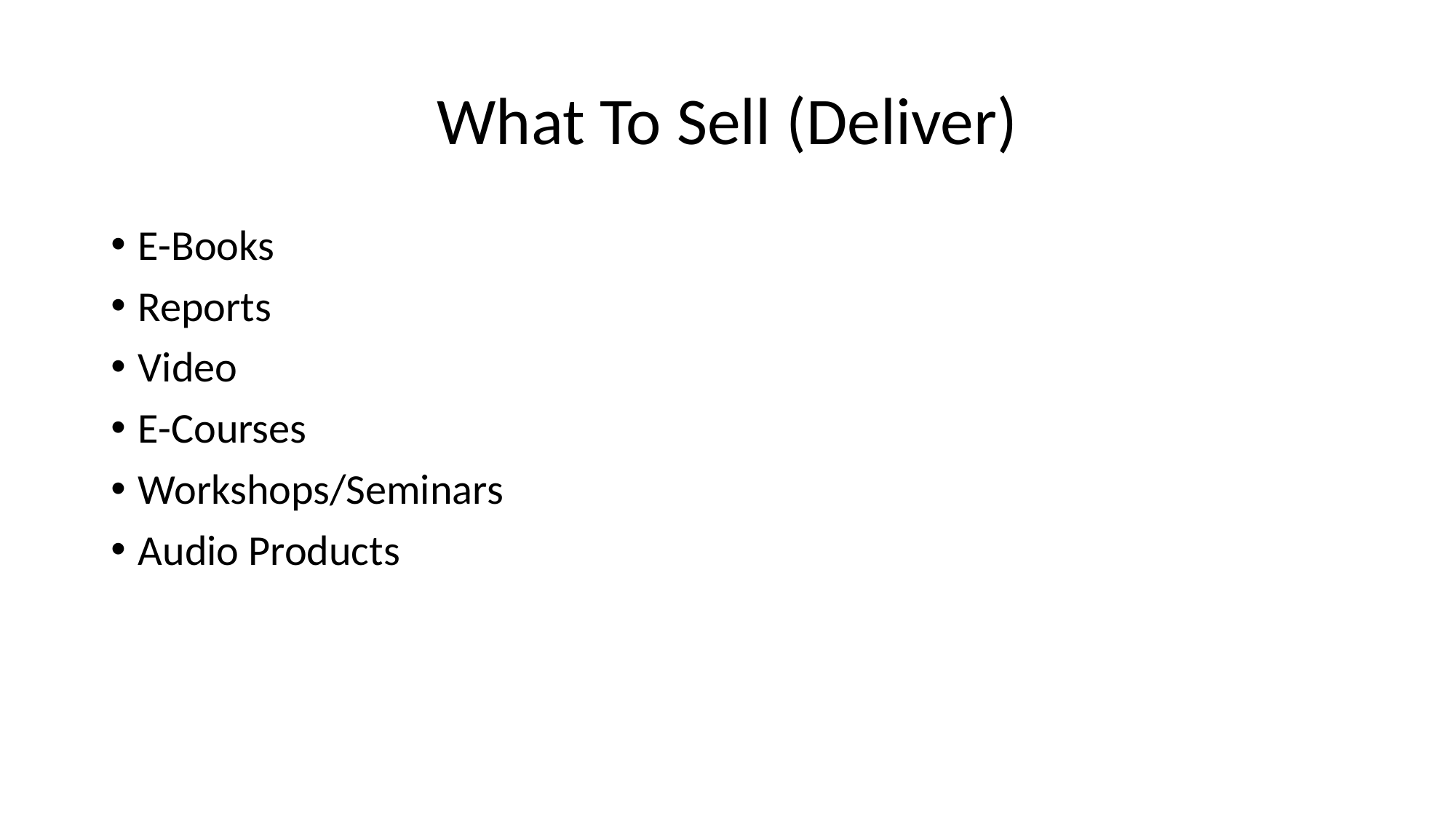

# What To Sell (Deliver)
E-Books
Reports
Video
E-Courses
Workshops/Seminars
Audio Products